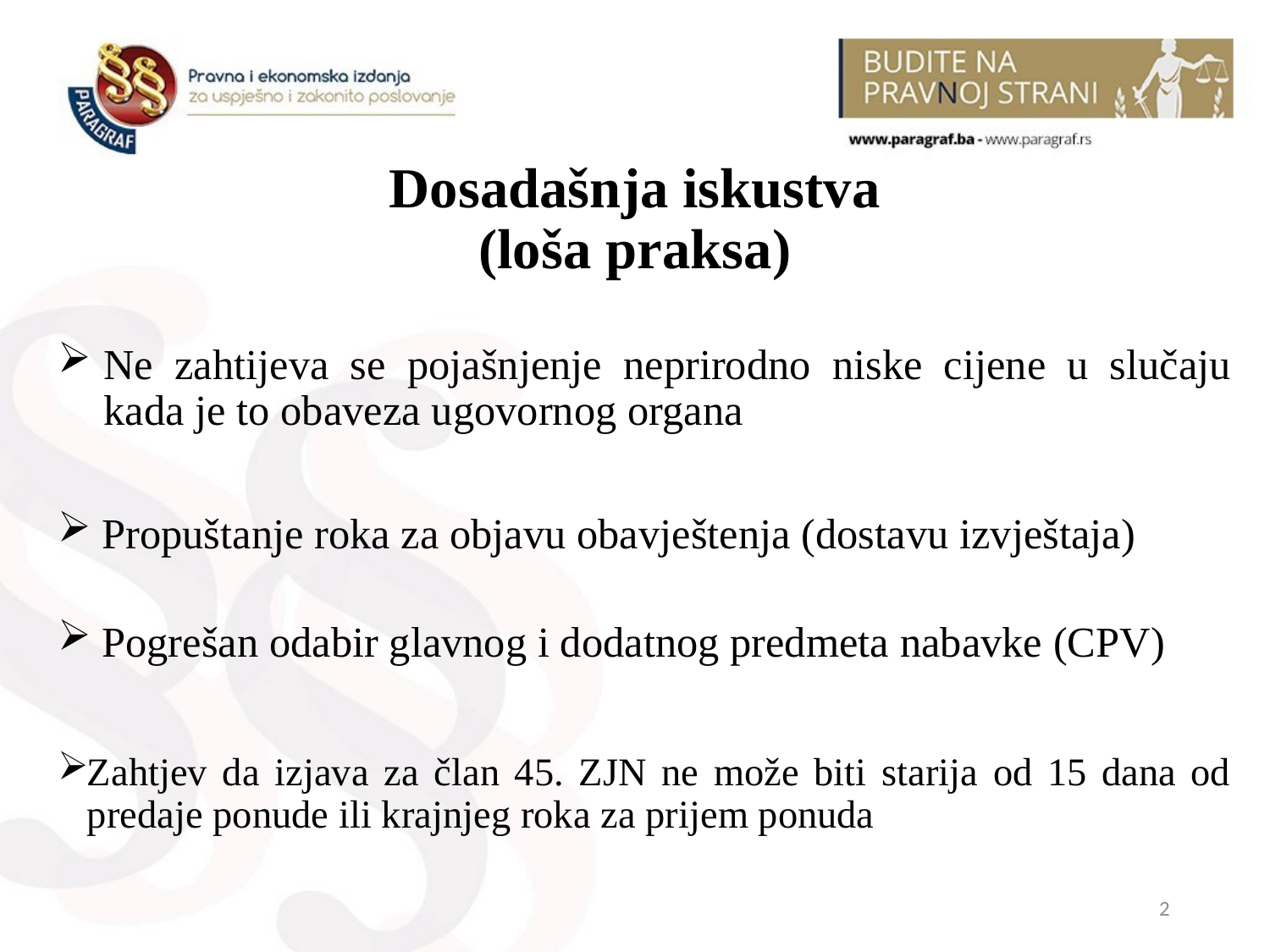

# Dosadašnja iskustva (loša praksa)
Ne zahtijeva se pojašnjenje neprirodno niske cijene u slučaju kada je to obaveza ugovornog organa

Propuštanje roka za objavu obavještenja (dostavu izvještaja)

Pogrešan odabir glavnog i dodatnog predmeta nabavke (CPV)

Zahtjev da izjava za član 45. ZJN ne može biti starija od 15 dana od predaje ponude ili krajnjeg roka za prijem ponuda

2